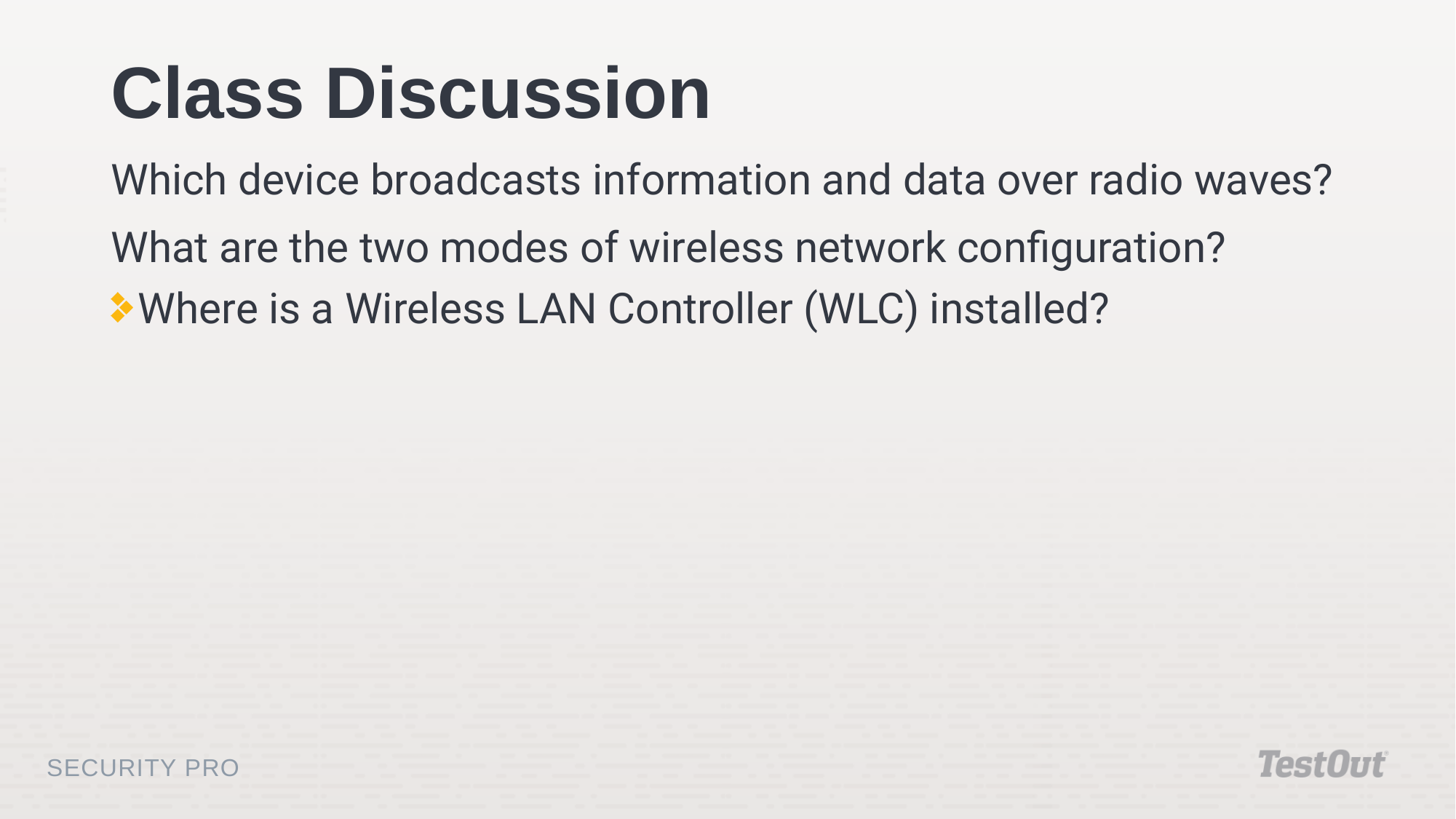

# Class Discussion
Which device broadcasts information and data over radio waves?
What are the two modes of wireless network configuration?
Where is a Wireless LAN Controller (WLC) installed?
Security Pro